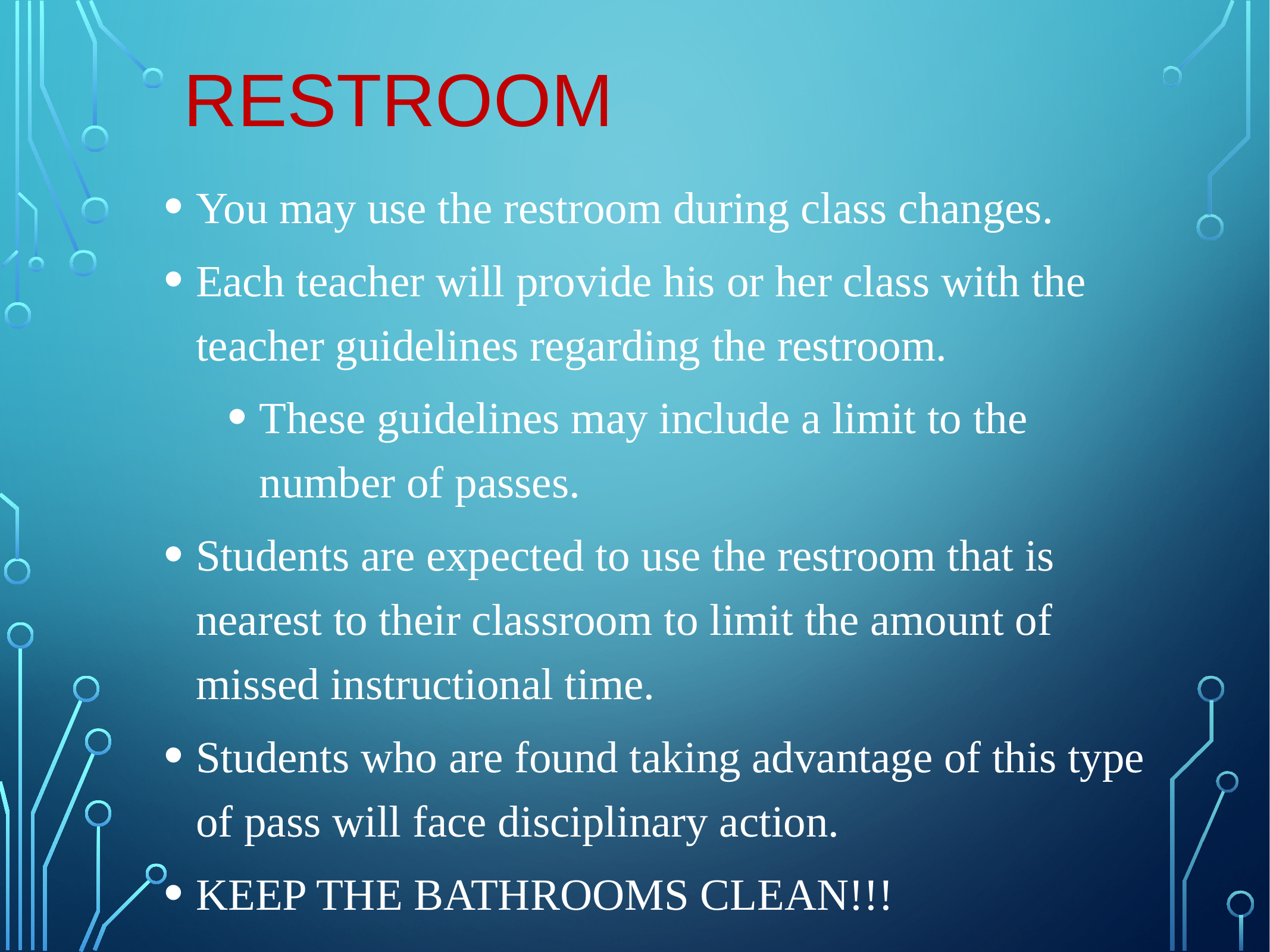

# Restroom
You may use the restroom during class changes.
Each teacher will provide his or her class with the teacher guidelines regarding the restroom.
These guidelines may include a limit to the number of passes.
Students are expected to use the restroom that is nearest to their classroom to limit the amount of missed instructional time.
Students who are found taking advantage of this type of pass will face disciplinary action.
KEEP THE BATHROOMS CLEAN!!!